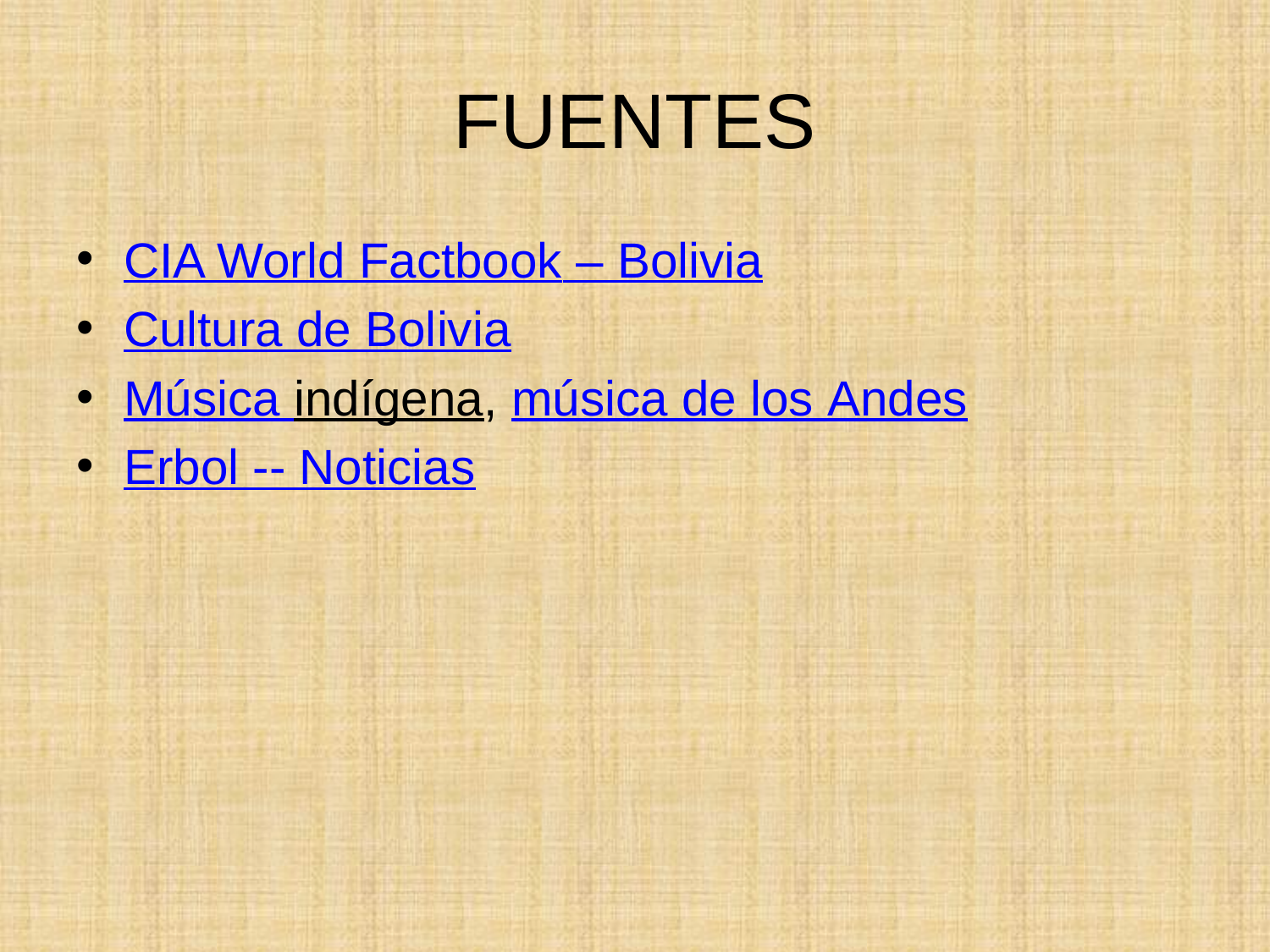

# FUENTES
CIA World Factbook – Bolivia
Cultura de Bolivia
Música indígena, música de los Andes
Erbol -- Noticias